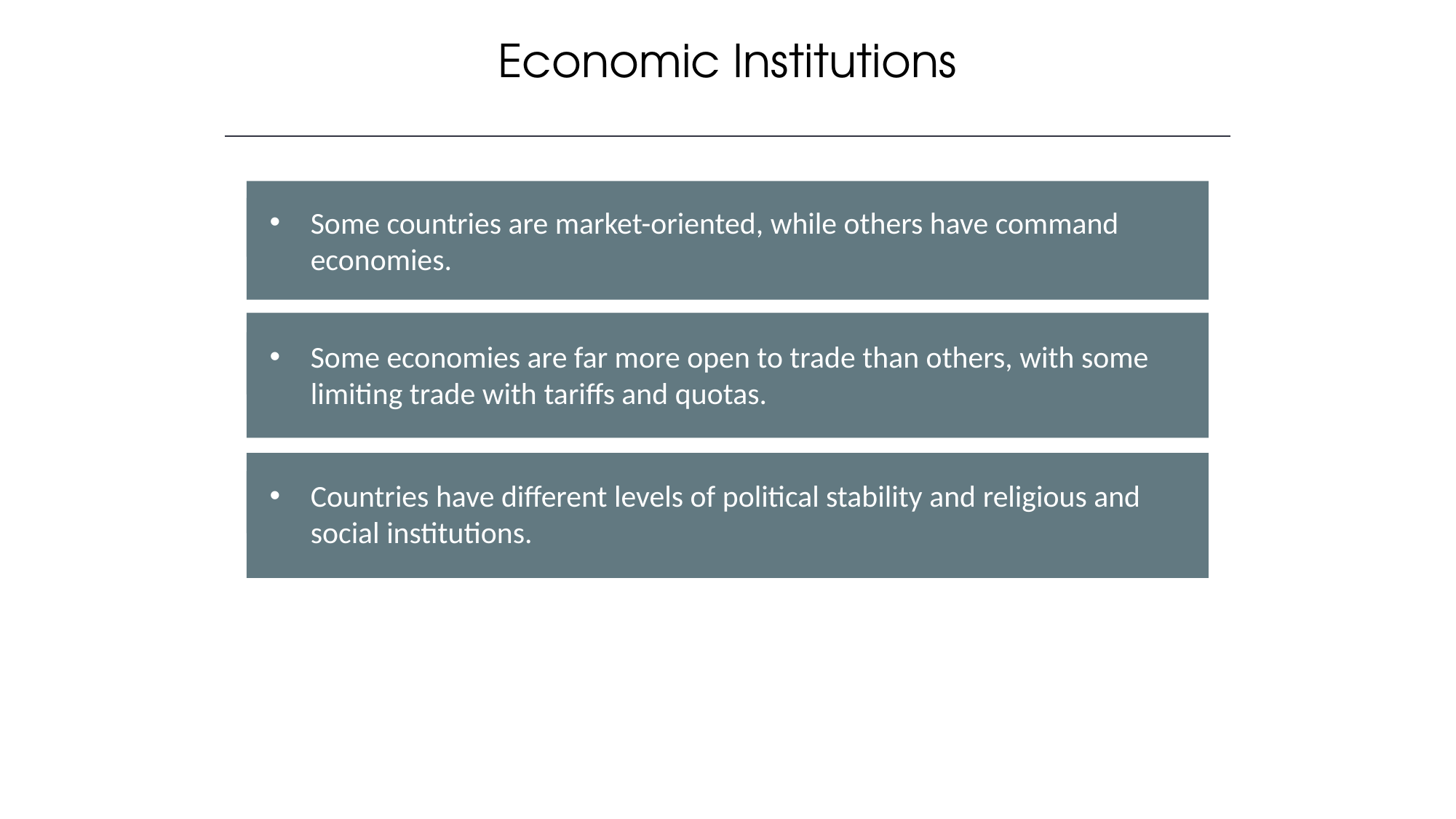

Economic Institutions

Some countries are market-oriented, while others have command economies.

Some economies are far more open to trade than others, with some limiting trade with tariffs and quotas.

Countries have different levels of political stability and religious and social institutions.